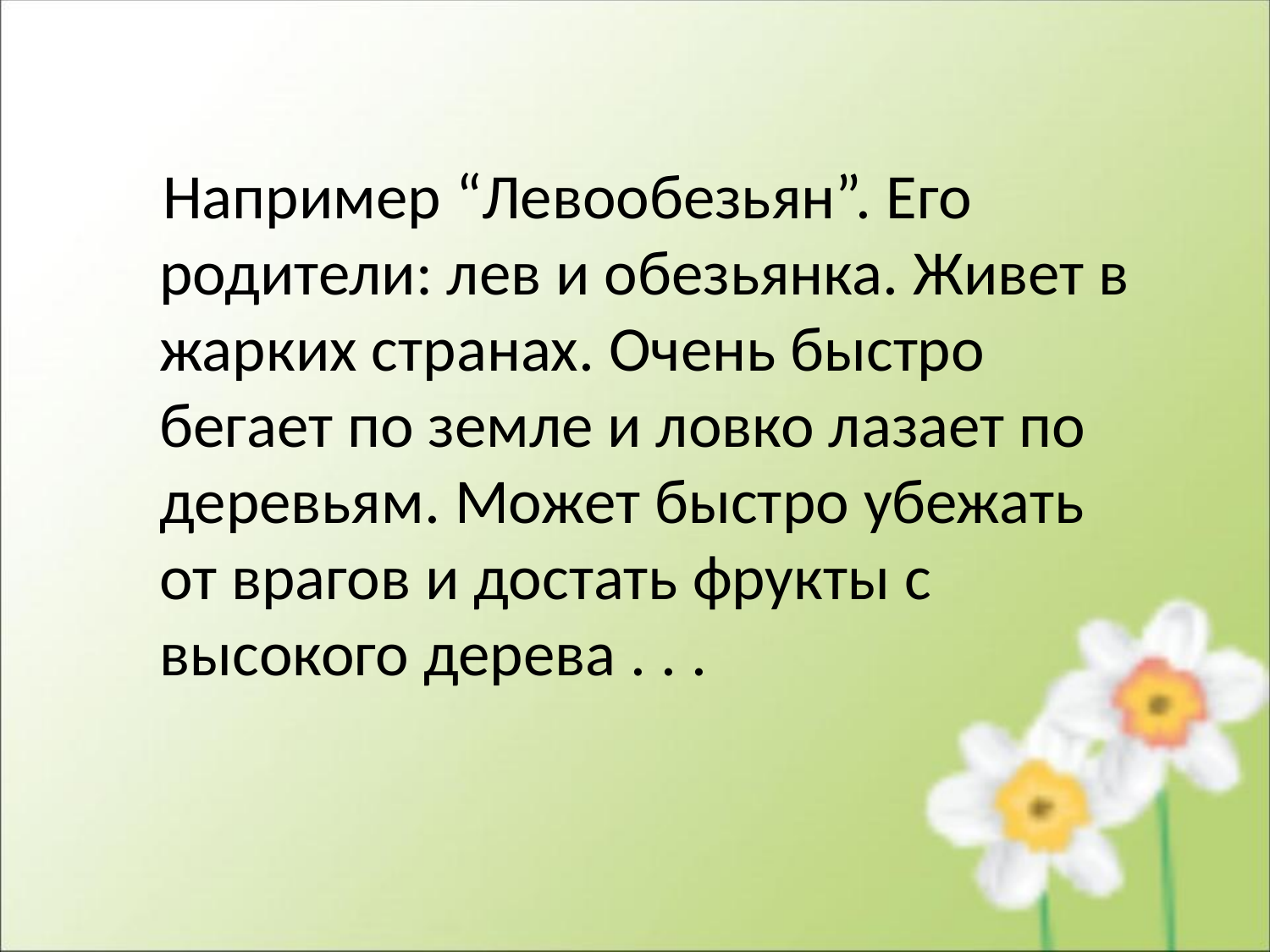

Например “Левообезьян”. Его родители: лев и обезьянка. Живет в жарких странах. Очень быстро бегает по земле и ловко лазает по деревьям. Может быстро убежать от врагов и достать фрукты с высокого дерева . . .